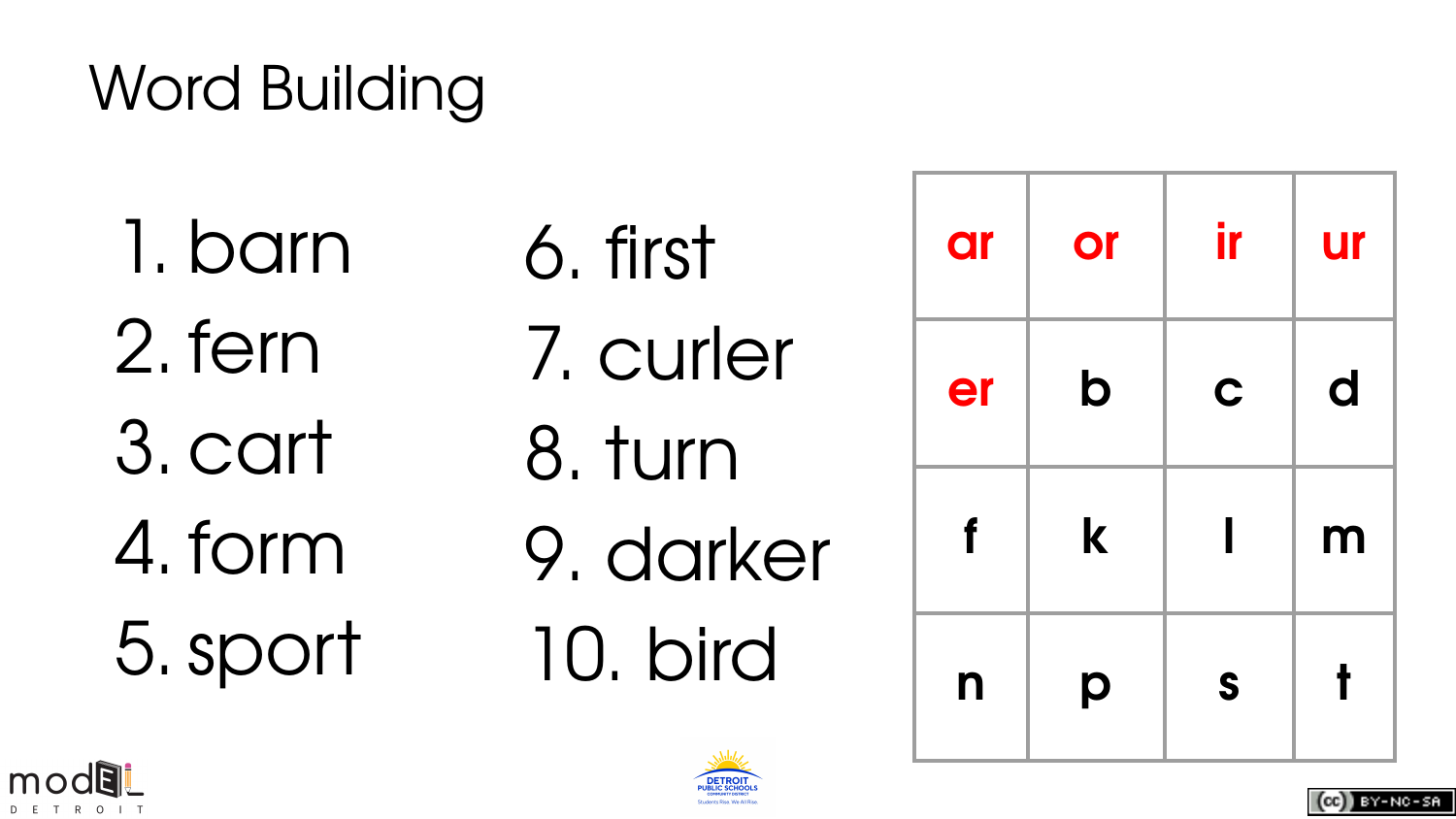

Word Building
barn
fern
cart
form
sport

| ar | or | ir | ur |
| --- | --- | --- | --- |
| er | b | c | d |
| f | k | l | m |
| n | p | s | t |
6. first
7. curler
8. turn
9. darker
10. bird